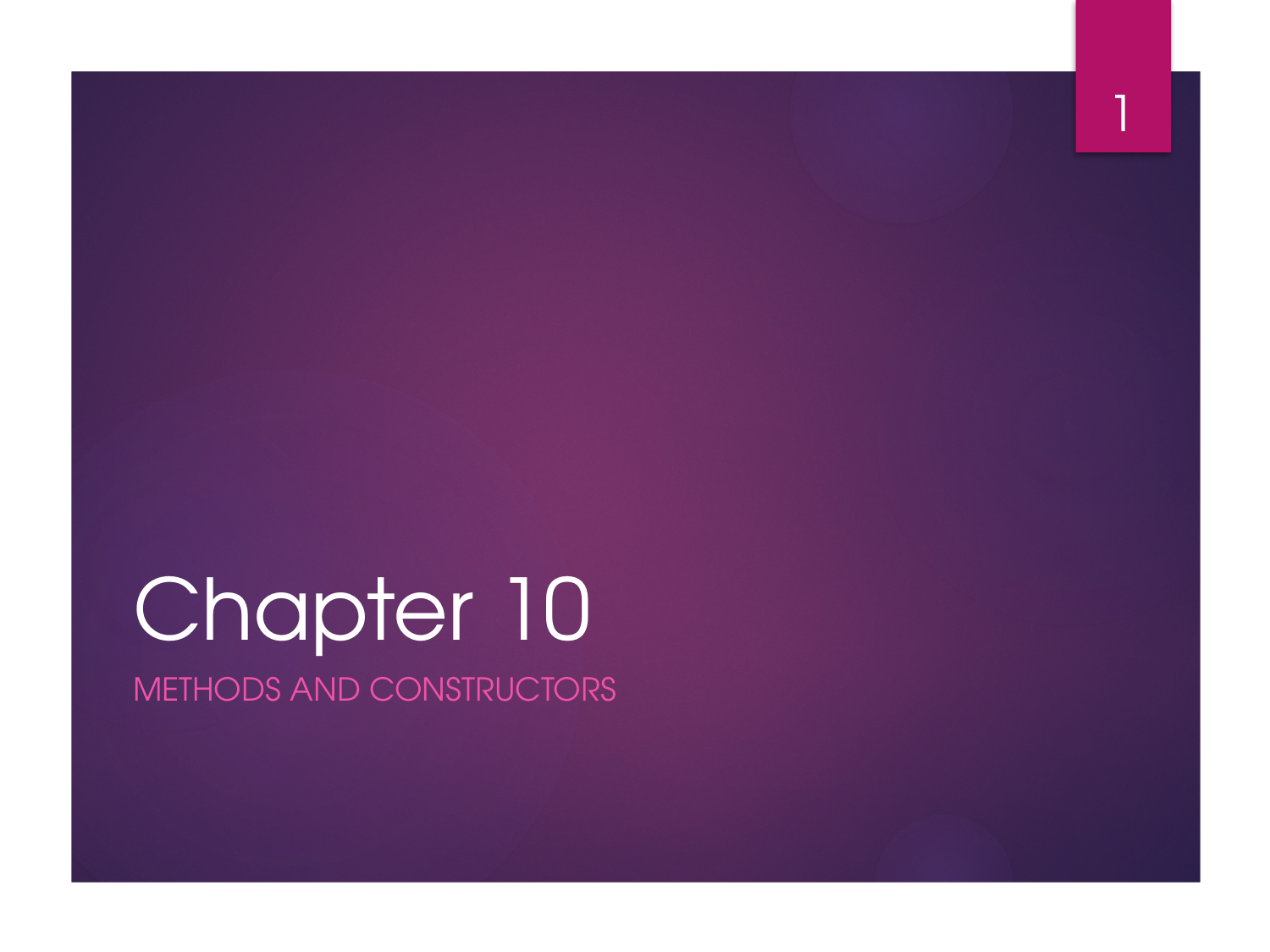

1
# Chapter 10
Methods and constructors